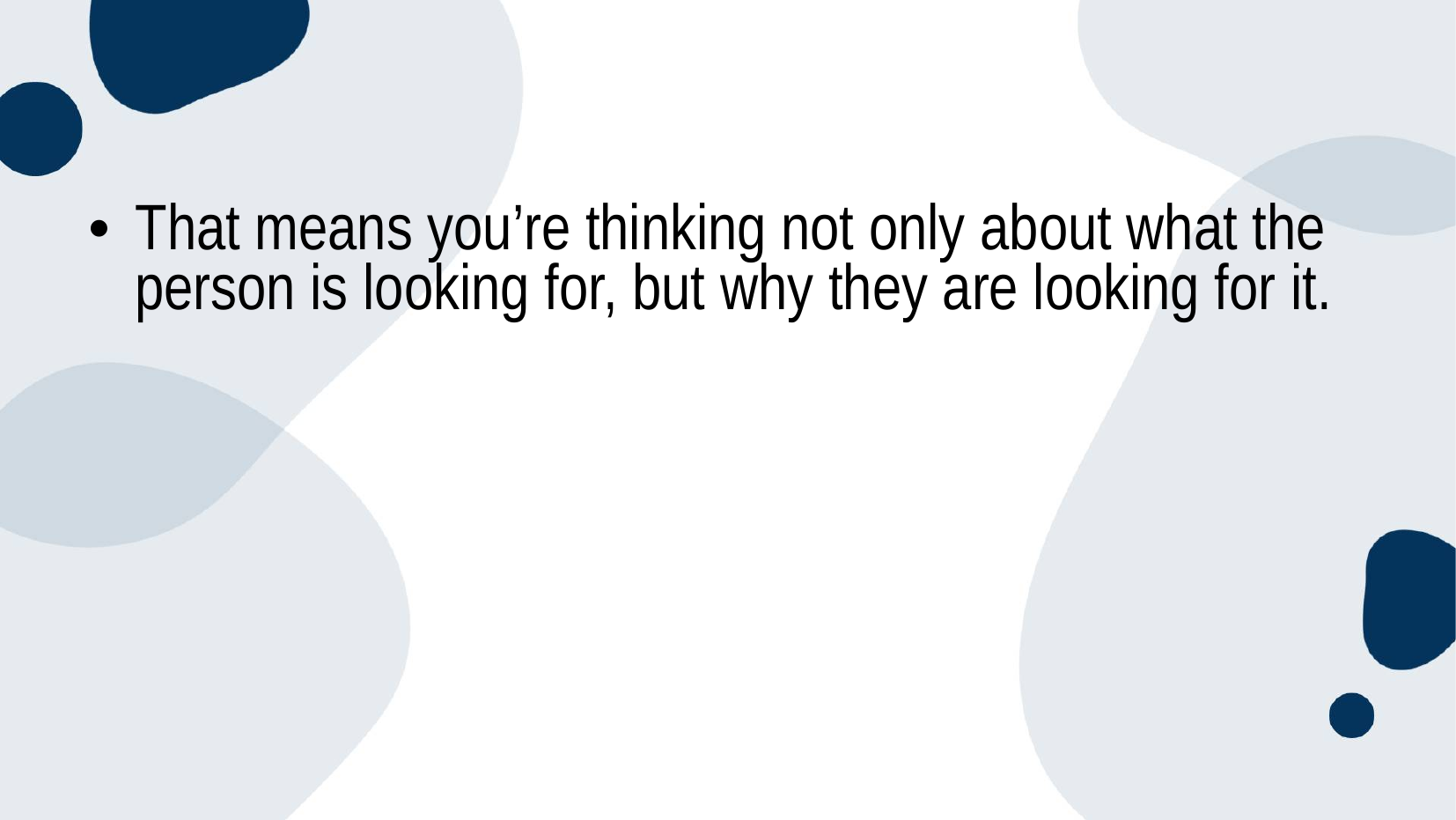

That means you’re thinking not only about what the person is looking for, but why they are looking for it.